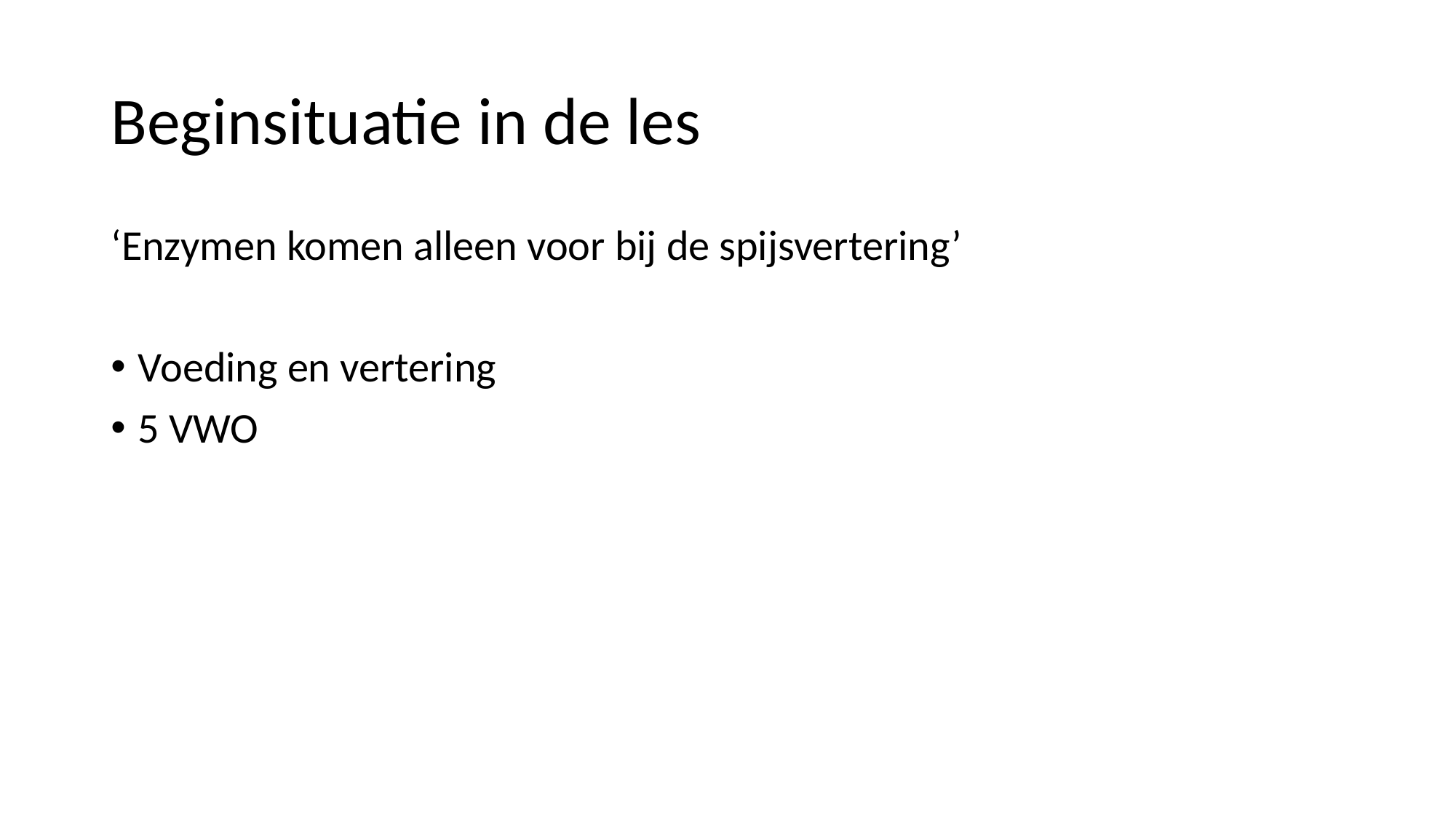

# Beginsituatie in de les
‘Enzymen komen alleen voor bij de spijsvertering’

Voeding en vertering
5 VWO